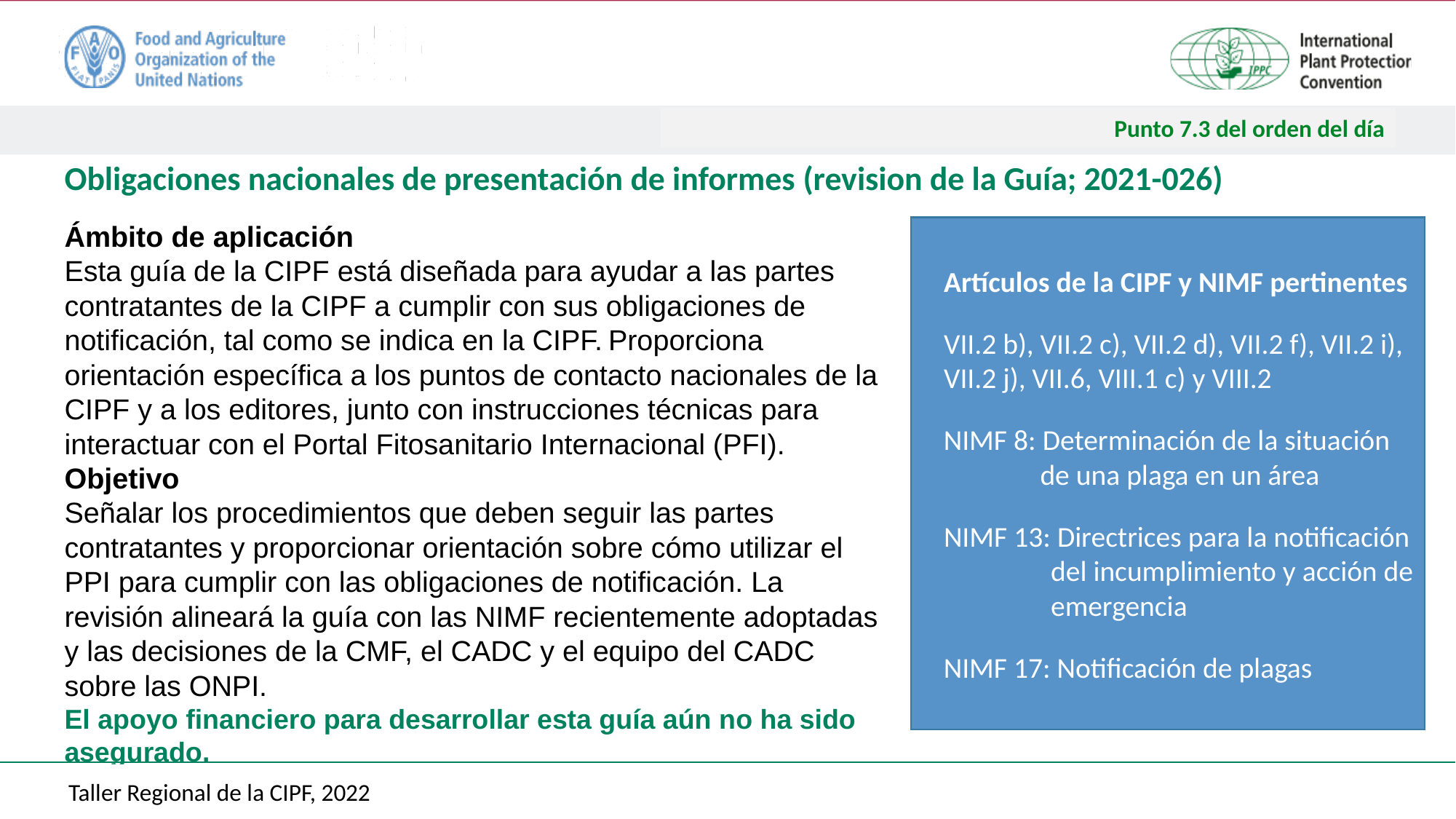

Punto 7.3 del orden del día
# Obligaciones nacionales de presentación de informes (revision de la Guía; 2021-026)

Ámbito de aplicación
Esta guía de la CIPF está diseñada para ayudar a las partes contratantes de la CIPF a cumplir con sus obligaciones de notificación, tal como se indica en la CIPF. Proporciona orientación específica a los puntos de contacto nacionales de la CIPF y a los editores, junto con instrucciones técnicas para interactuar con el Portal Fitosanitario Internacional (PFI).
Objetivo
Señalar los procedimientos que deben seguir las partes contratantes y proporcionar orientación sobre cómo utilizar el PPI para cumplir con las obligaciones de notificación. La revisión alineará la guía con las NIMF recientemente adoptadas y las decisiones de la CMF, el CADC y el equipo del CADC sobre las ONPI.
El apoyo financiero para desarrollar esta guía aún no ha sido asegurado.

Artículos de la CIPF y NIMF pertinentes
VII.2 b), VII.2 c), VII.2 d), VII.2 f), VII.2 i), VII.2 j), VII.6, VIII.1 c) y VIII.2
NIMF 8: Determinación de la situación de una plaga en un área
NIMF 13: Directrices para la notificación del incumplimiento y acción de emergencia
NIMF 17: Notificación de plagas
Taller Regional de la CIPF, 2022